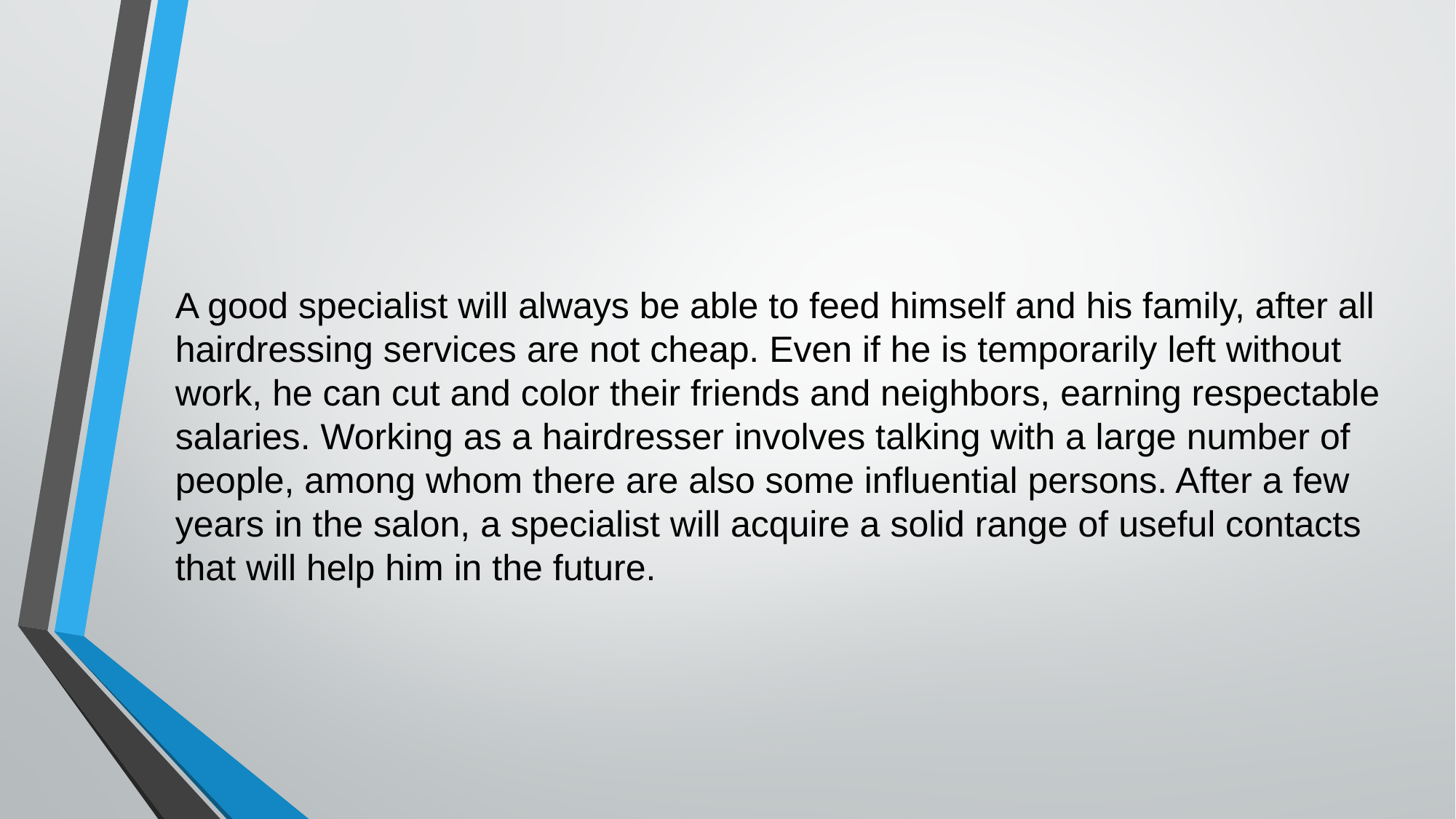

A good specialist will always be able to feed himself and his family, after all hairdressing services are not cheap. Even if he is temporarily left without work, he can cut and color their friends and neighbors, earning respectable salaries. Working as a hairdresser involves talking with a large number of people, among whom there are also some influential persons. After a few years in the salon, a specialist will acquire a solid range of useful contacts that will help him in the future.